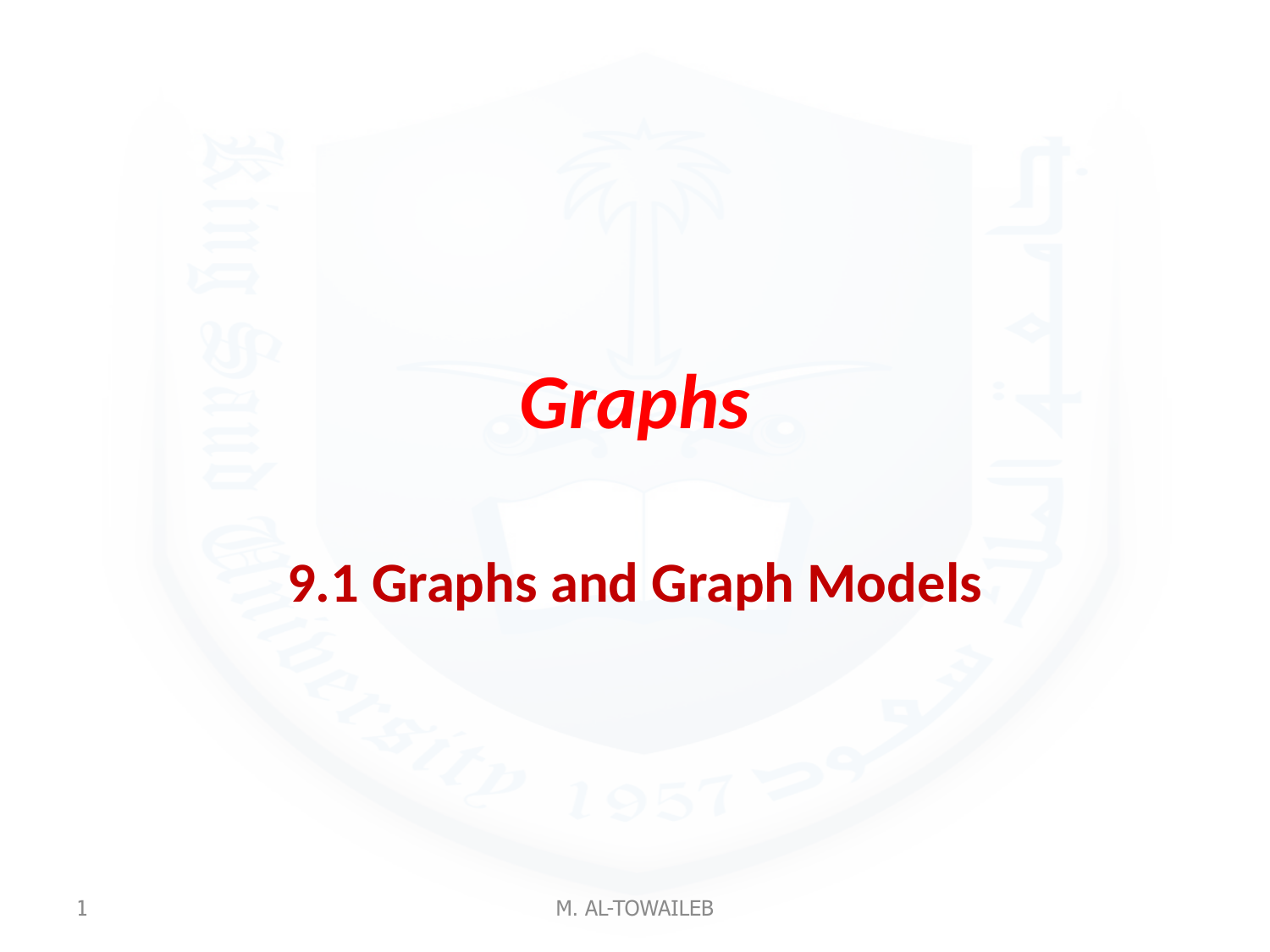

# Graphs
9.1 Graphs and Graph Models

1
M. AL-TOWAILEB